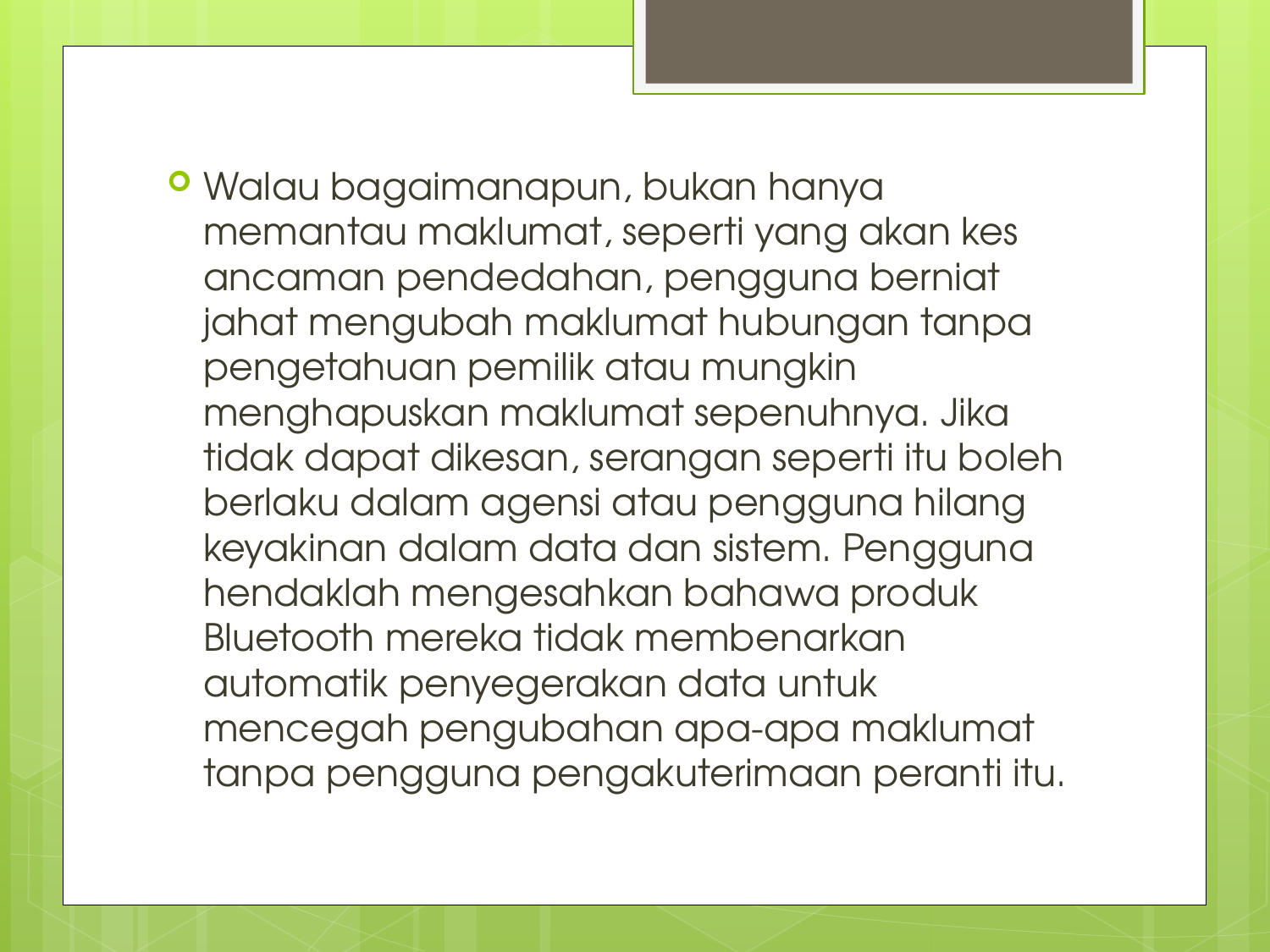

Walau bagaimanapun, bukan hanya memantau maklumat, seperti yang akan kes ancaman pendedahan, pengguna berniat jahat mengubah maklumat hubungan tanpa pengetahuan pemilik atau mungkin menghapuskan maklumat sepenuhnya. Jika tidak dapat dikesan, serangan seperti itu boleh berlaku dalam agensi atau pengguna hilang keyakinan dalam data dan sistem. Pengguna hendaklah mengesahkan bahawa produk Bluetooth mereka tidak membenarkan automatik penyegerakan data untuk mencegah pengubahan apa-apa maklumat tanpa pengguna pengakuterimaan peranti itu.